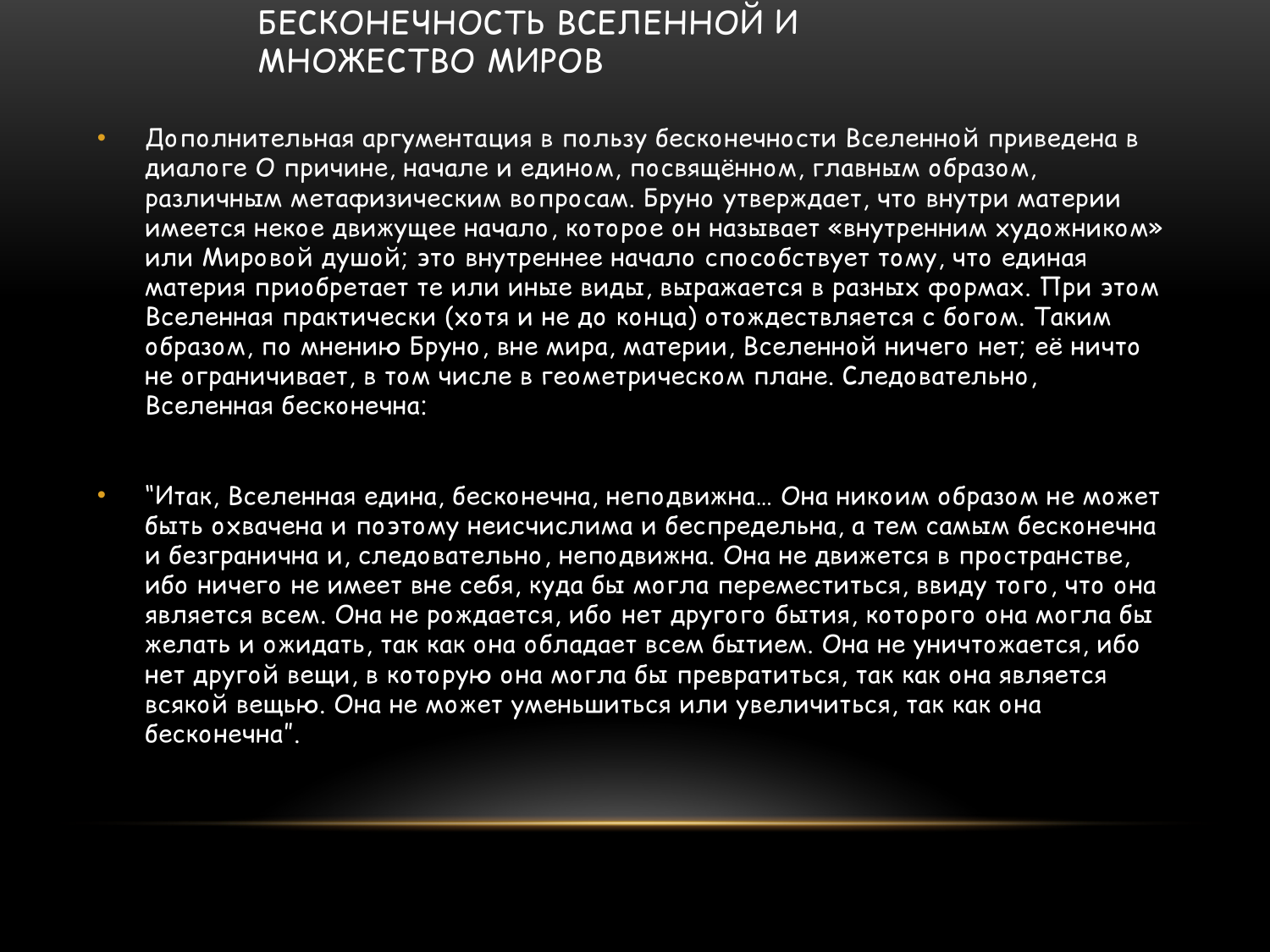

# Бесконечность вселенной и множество миров
Дополнительная аргументация в пользу бесконечности Вселенной приведена в диалоге О причине, начале и едином, посвящённом, главным образом, различным метафизическим вопросам. Бруно утверждает, что внутри материи имеется некое движущее начало, которое он называет «внутренним художником» или Мировой душой; это внутреннее начало способствует тому, что единая материя приобретает те или иные виды, выражается в разных формах. При этом Вселенная практически (хотя и не до конца) отождествляется с богом. Таким образом, по мнению Бруно, вне мира, материи, Вселенной ничего нет; её ничто не ограничивает, в том числе в геометрическом плане. Следовательно, Вселенная бесконечна:

“Итак, Вселенная едина, бесконечна, неподвижна… Она никоим образом не может быть охвачена и поэтому неисчислима и беспредельна, а тем самым бесконечна и безгранична и, следовательно, неподвижна. Она не движется в пространстве, ибо ничего не имеет вне себя, куда бы могла переместиться, ввиду того, что она является всем. Она не рождается, ибо нет другого бытия, которого она могла бы желать и ожидать, так как она обладает всем бытием. Она не уничтожается, ибо нет другой вещи, в которую она могла бы превратиться, так как она является всякой вещью. Она не может уменьшиться или увеличиться, так как она бесконечна”.